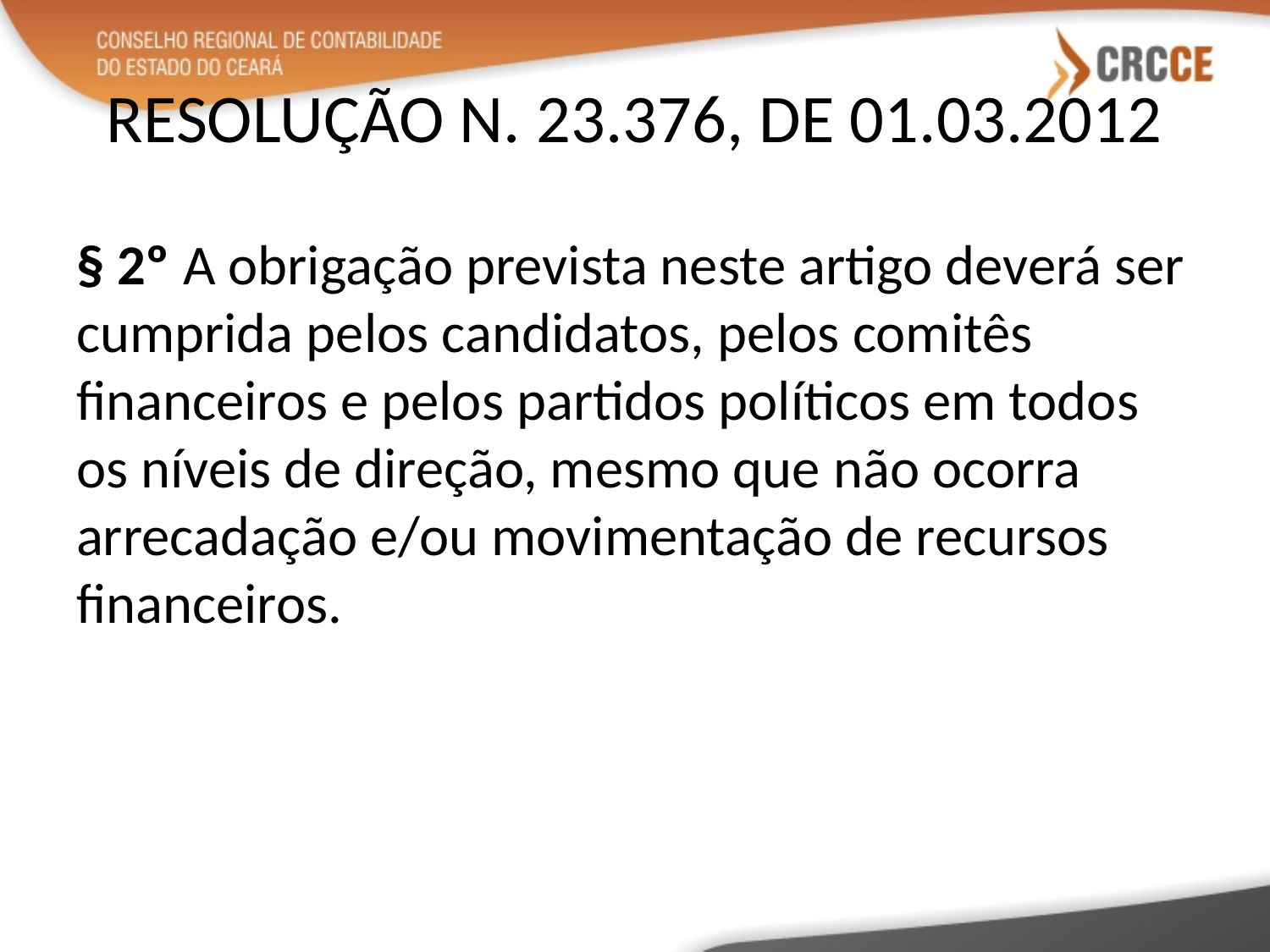

# RESOLUÇÃO N. 23.376, DE 01.03.2012
§ 2º A obrigação prevista neste artigo deverá ser cumprida pelos candidatos, pelos comitês financeiros e pelos partidos políticos em todos os níveis de direção, mesmo que não ocorra arrecadação e/ou movimentação de recursos financeiros.